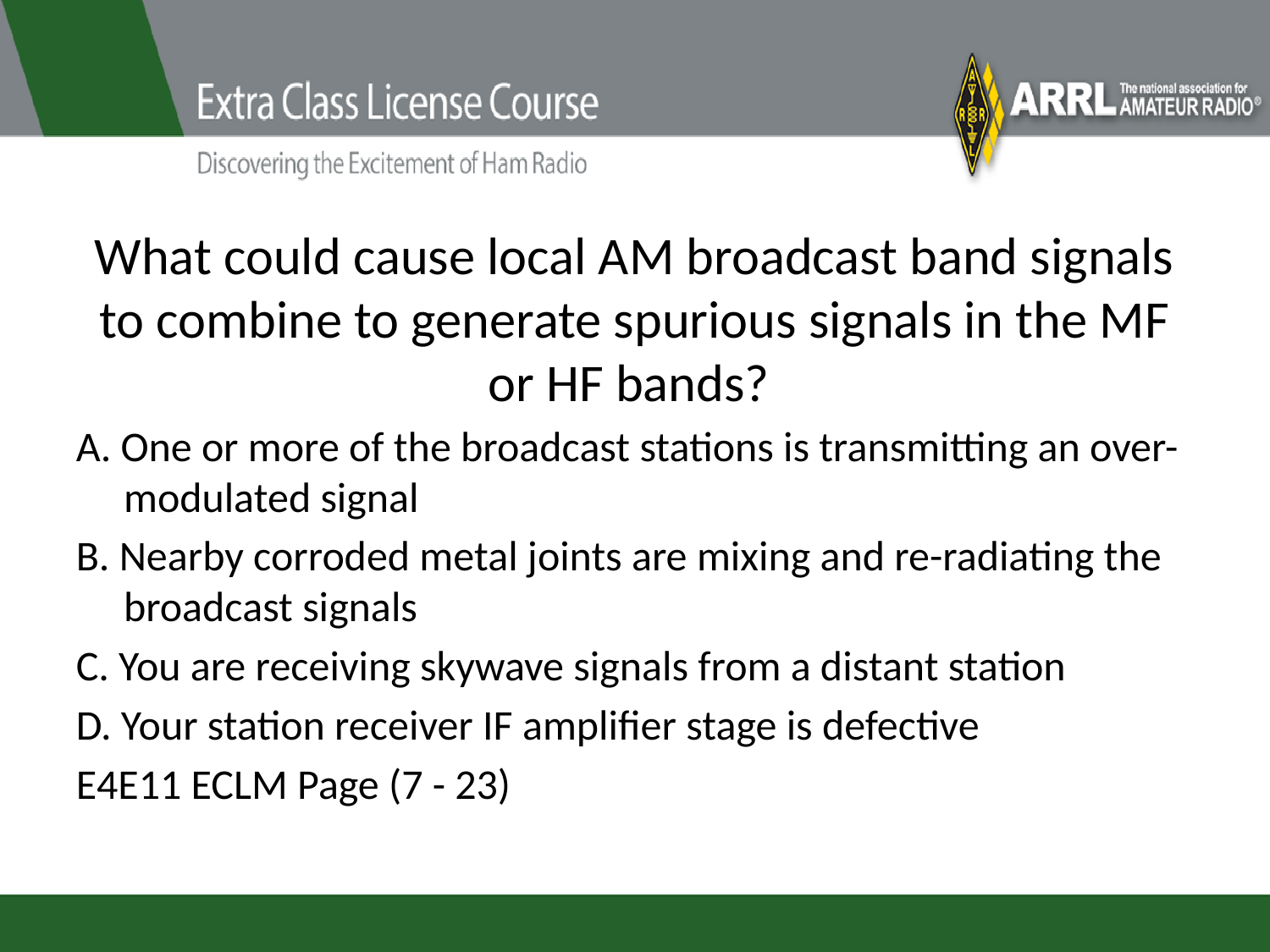

# What could cause local AM broadcast band signals to combine to generate spurious signals in the MF or HF bands?
A. One or more of the broadcast stations is transmitting an over-modulated signal
B. Nearby corroded metal joints are mixing and re-radiating the broadcast signals
C. You are receiving skywave signals from a distant station
D. Your station receiver IF amplifier stage is defective
E4E11 ECLM Page (7 - 23)